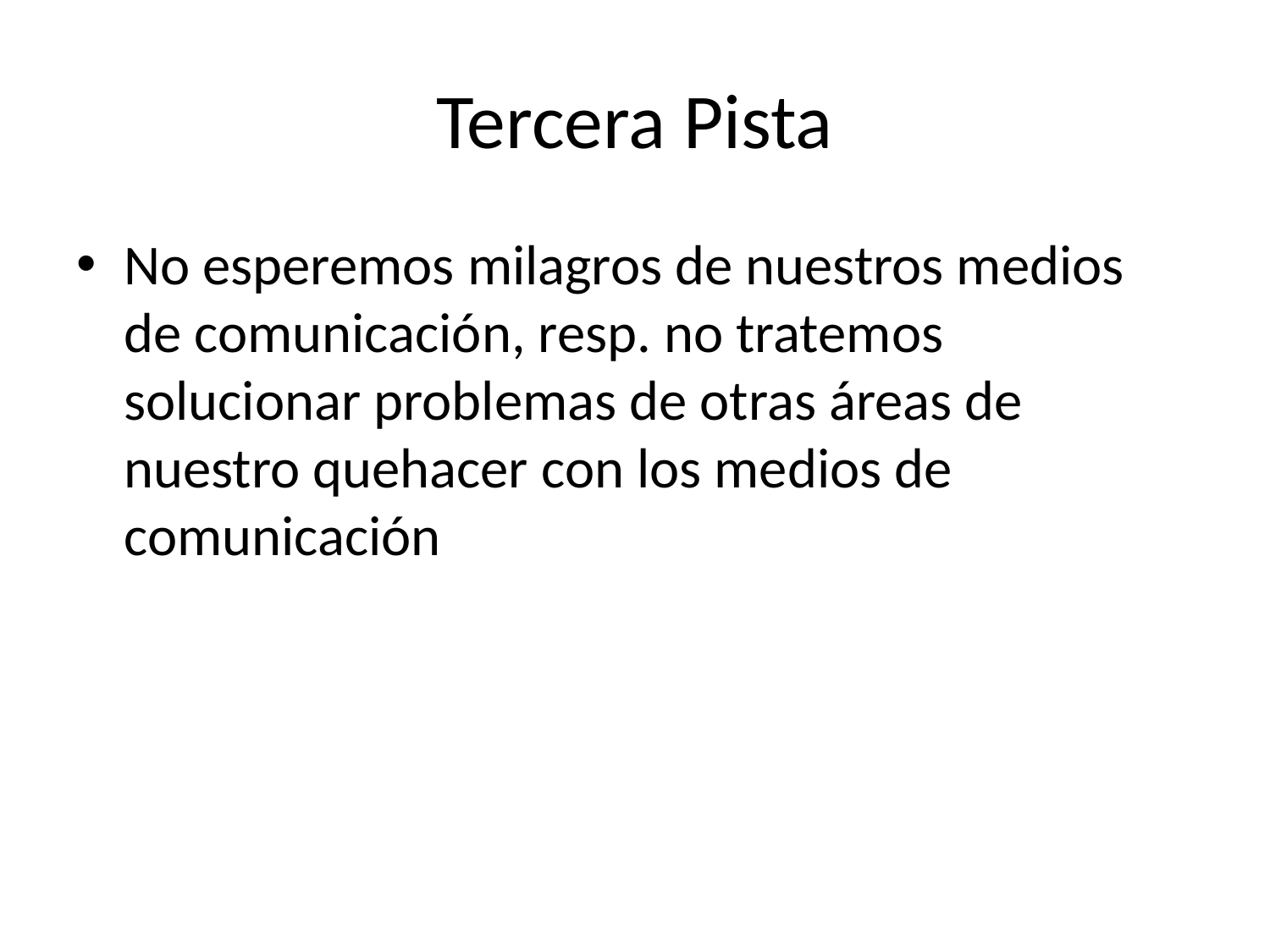

# Tercera Pista
No esperemos milagros de nuestros medios de comunicación, resp. no tratemos solucionar problemas de otras áreas de nuestro quehacer con los medios de comunicación